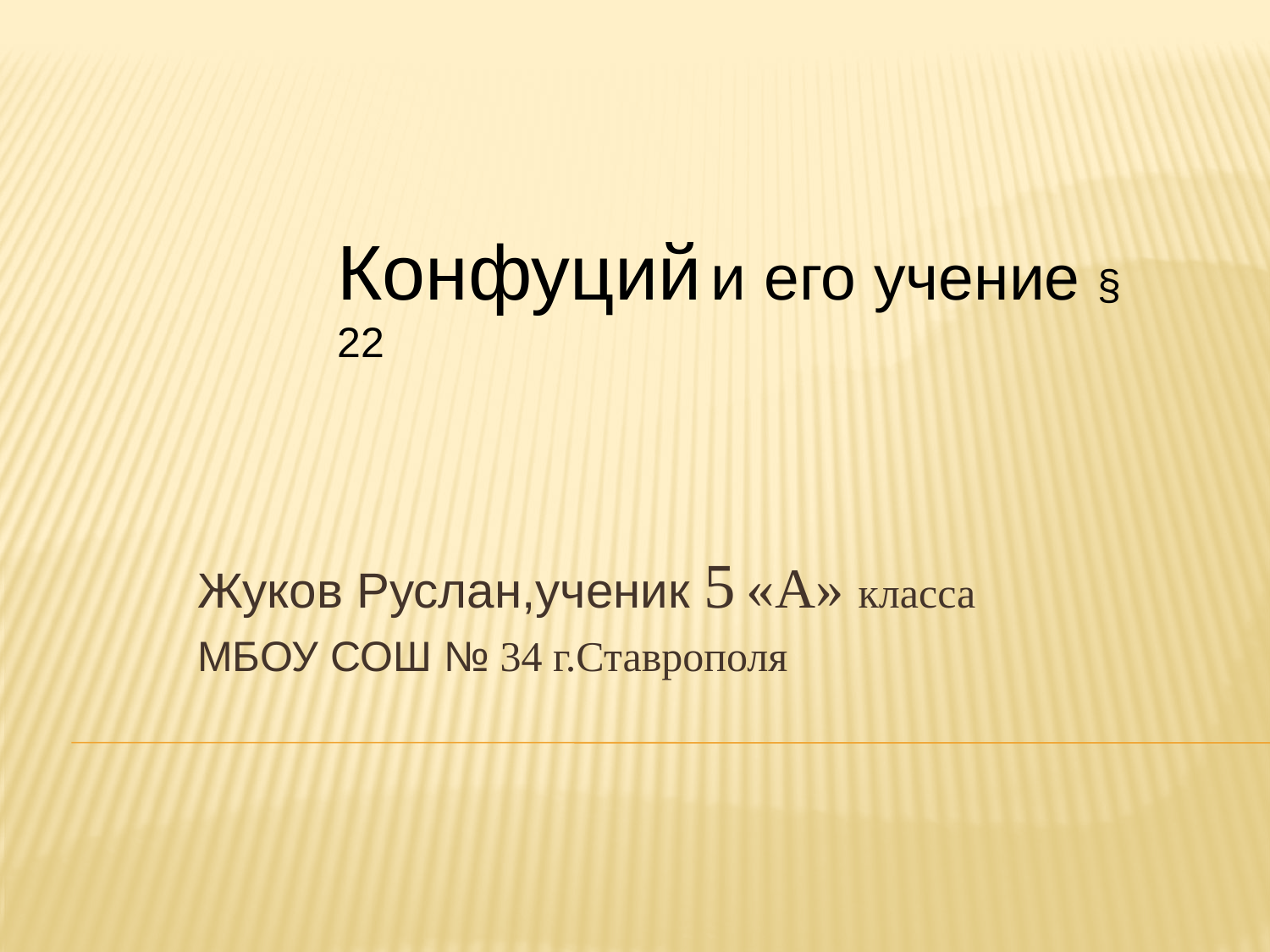

Конфуций и его учение § 22
Жуков Руслан,ученик 5 «А» класса
МБОУ СОШ № 34 г.Ставрополя